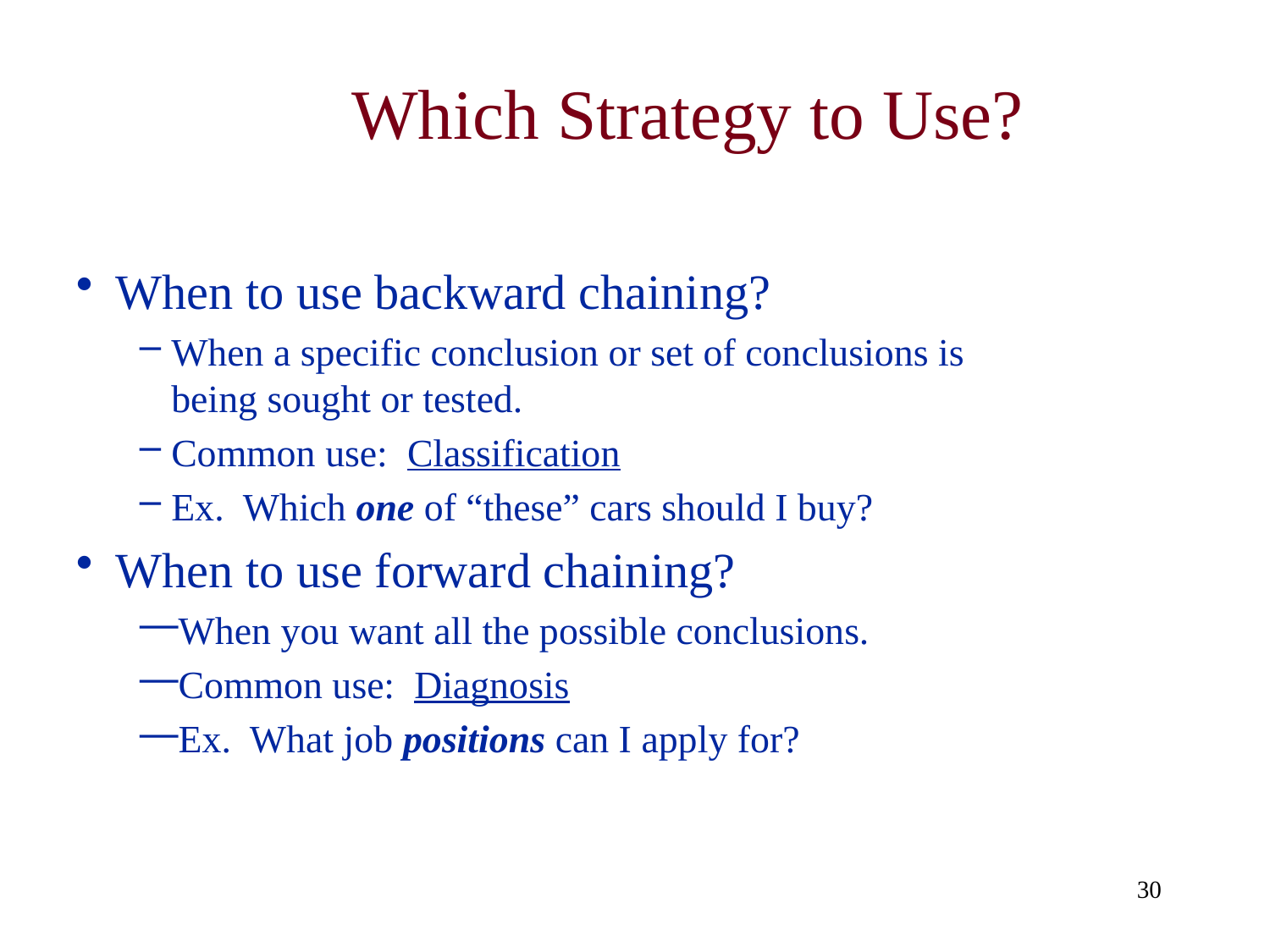

# Which Strategy to Use?
When to use backward chaining?
When a specific conclusion or set of conclusions is being sought or tested.
Common use:  Classification
Ex.  Which one of “these” cars should I buy?
When to use forward chaining?
When you want all the possible conclusions.
Common use:  Diagnosis
Ex.  What job positions can I apply for?
30